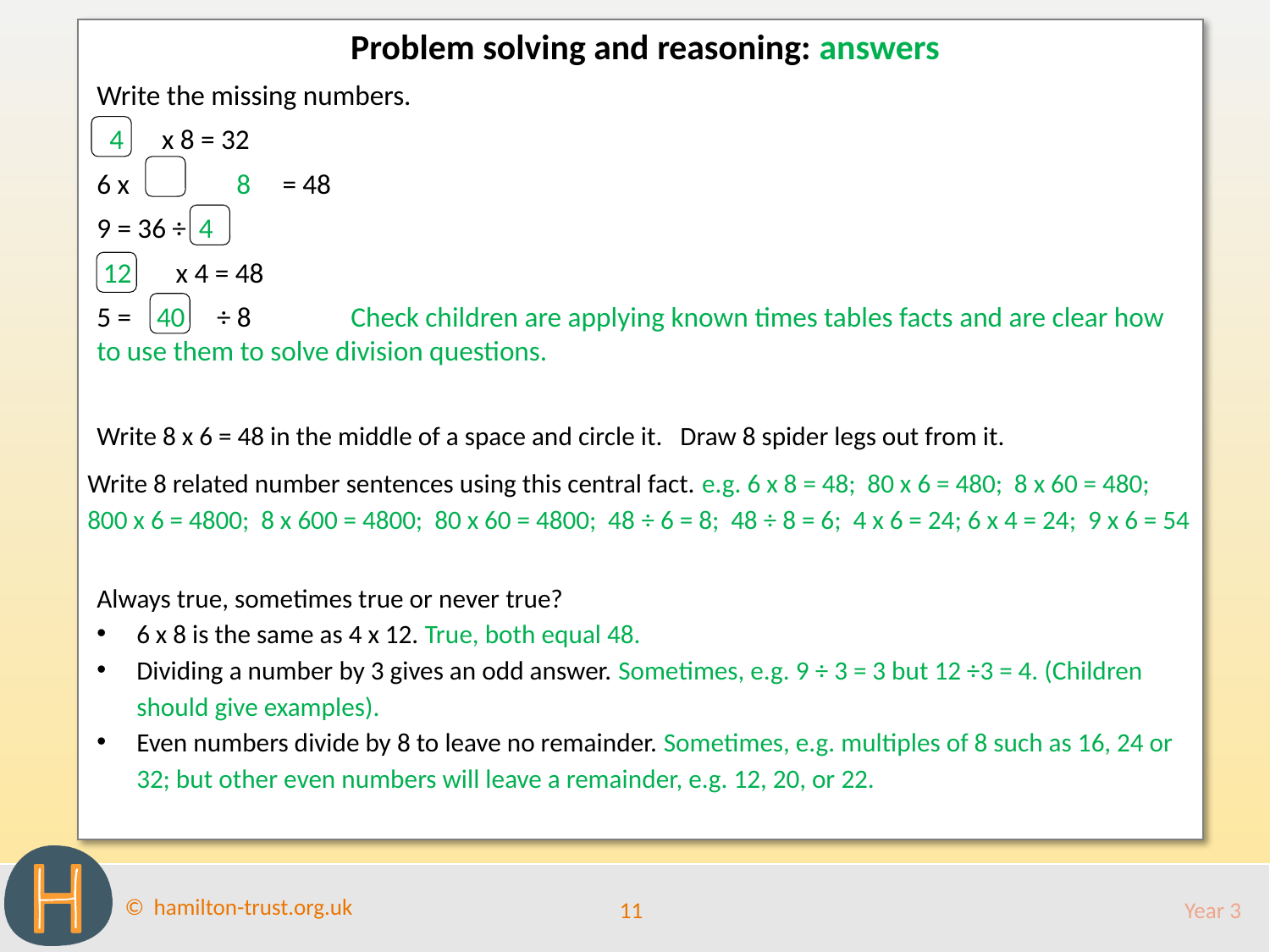

Problem solving and reasoning: answers
Write the missing numbers.
  4      x 8 = 32
6 x 	  8     = 48
9 = 36 ÷  4
 12       x 4 = 48
5 =    40     ÷ 8	Check children are applying known times tables facts and are clear how to use them to solve division questions.

Write 8 x 6 = 48 in the middle of a space and circle it.   Draw 8 spider legs out from it.
Write 8 related number sentences using this central fact. e.g. 6 x 8 = 48;  80 x 6 = 480;  8 x 60 = 480;  800 x 6 = 4800;  8 x 600 = 4800;  80 x 60 = 4800;  48 ÷ 6 = 8;  48 ÷ 8 = 6;  4 x 6 = 24; 6 x 4 = 24;  9 x 6 = 54

Always true, sometimes true or never true?
6 x 8 is the same as 4 x 12. True, both equal 48.
Dividing a number by 3 gives an odd answer. Sometimes, e.g. 9 ÷ 3 = 3 but 12 ÷3 = 4. (Children should give examples).
Even numbers divide by 8 to leave no remainder. Sometimes, e.g. multiples of 8 such as 16, 24 or 32; but other even numbers will leave a remainder, e.g. 12, 20, or 22.

11
Year 3